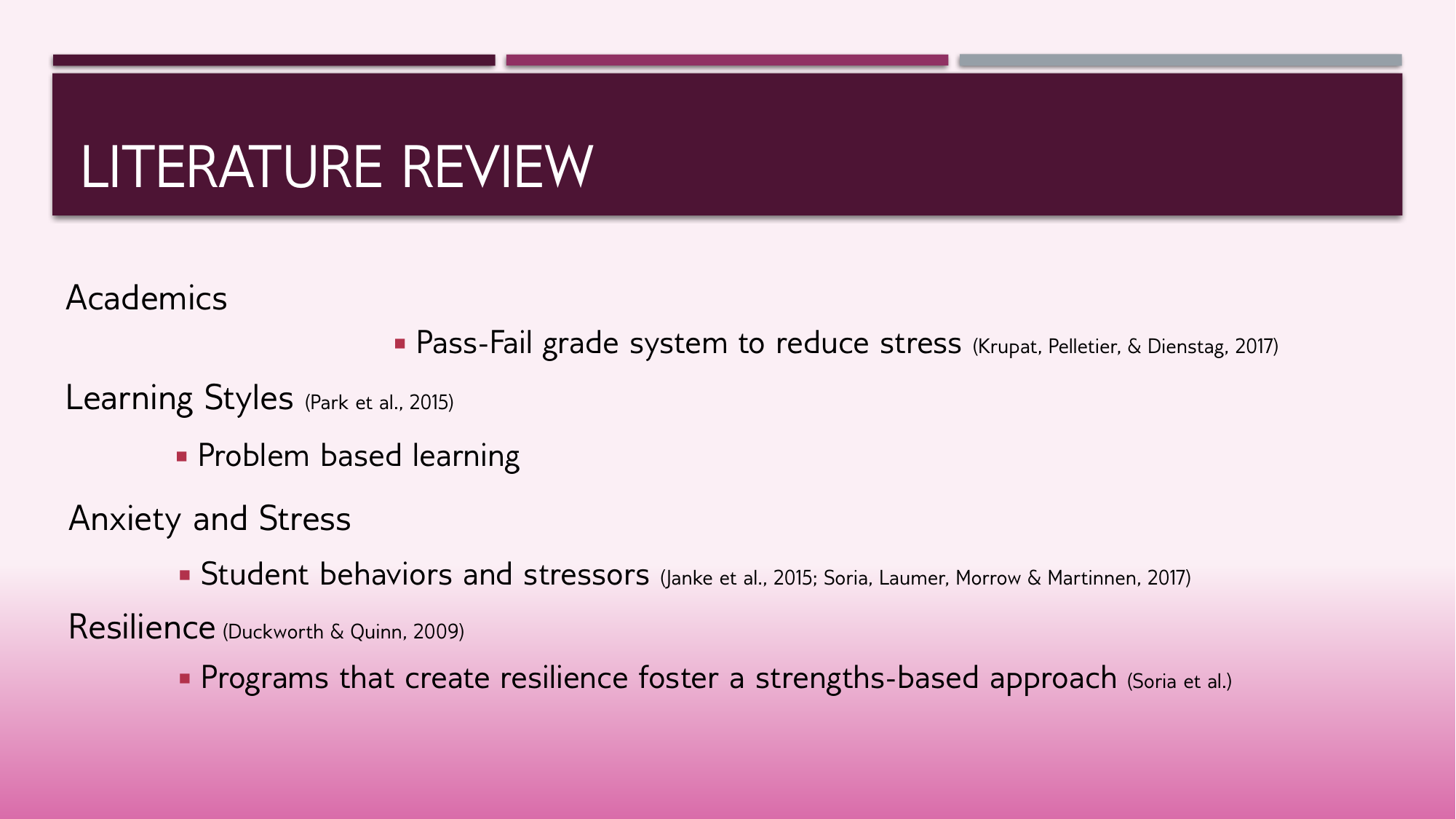

# Literature review
Academics                                                                                                                                     	▪ Pass-Fail grade system to reduce stress (Krupat, Pelletier, & Dienstag, 2017)
Learning Styles (Park et al., 2015)
	▪ Problem based learning

Anxiety and Stress
	▪ Student behaviors and stressors (Janke et al., 2015; Soria, Laumer, Morrow & Martinnen, 2017)
Resilience (Duckworth & Quinn, 2009)
	▪ Programs that create resilience foster a strengths-based approach (Soria et al.)